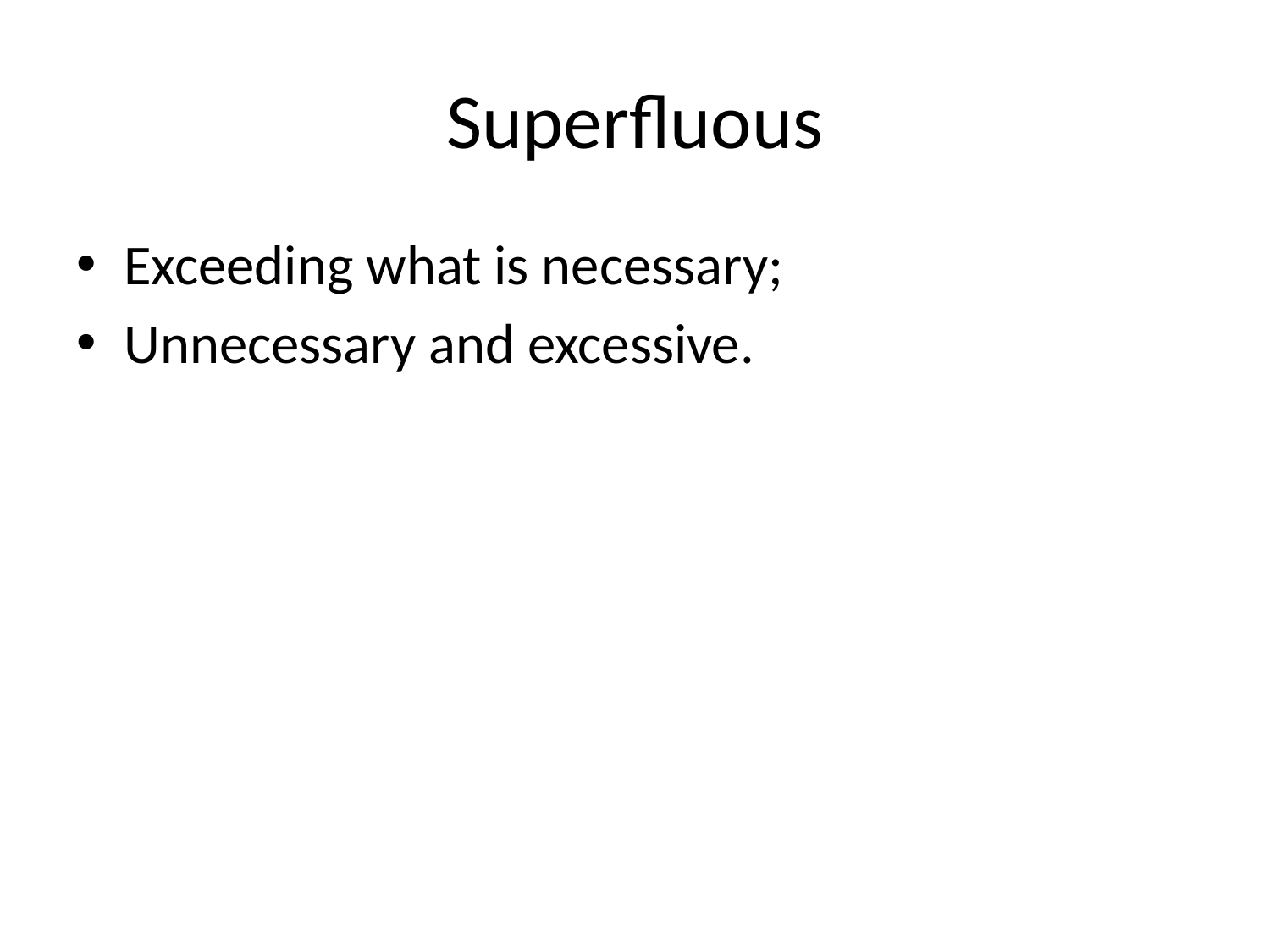

# Superfluous
Exceeding what is necessary;
Unnecessary and excessive.